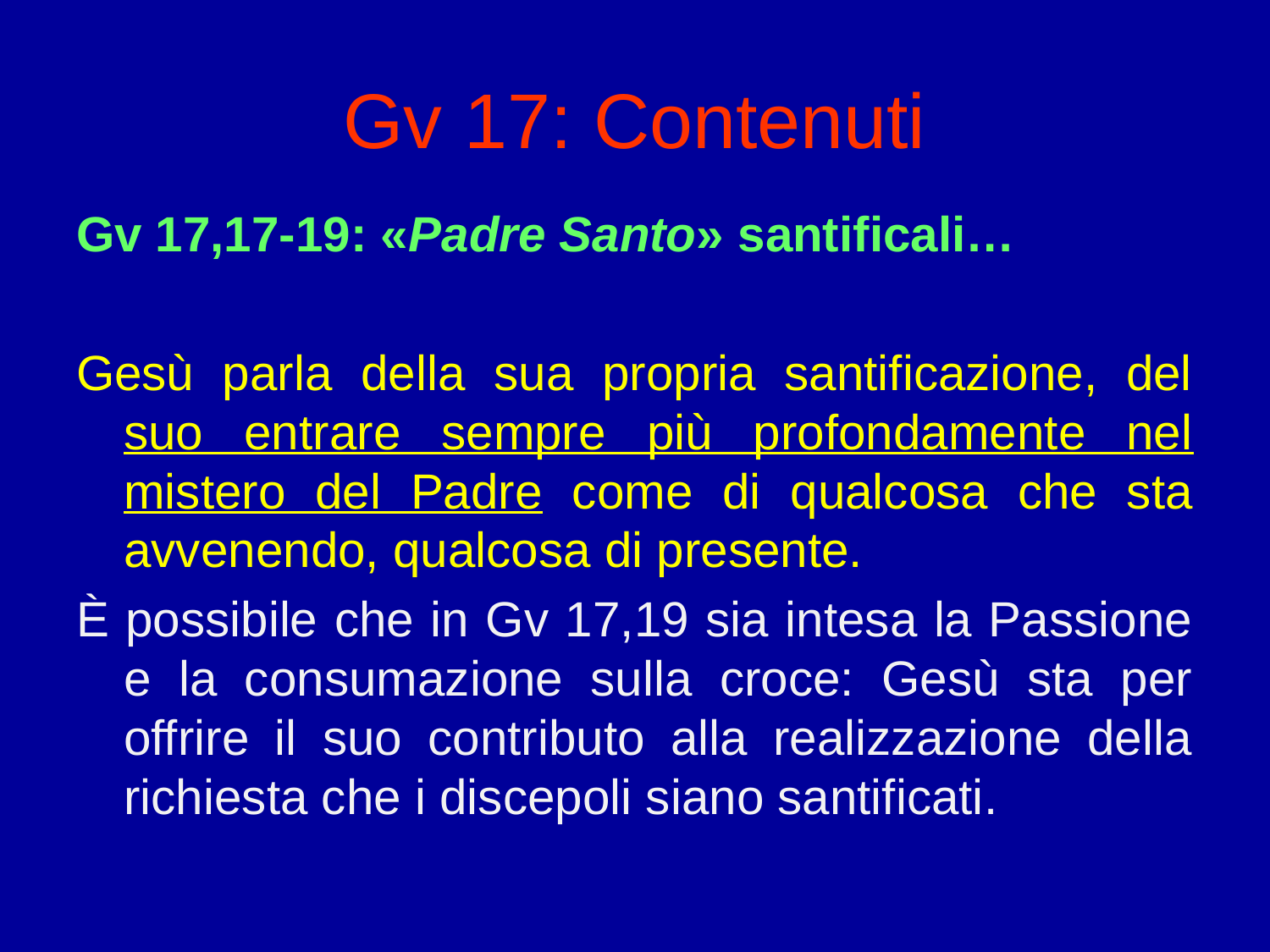

# Gv 17: Contenuti
Gv 17,17-19: «Padre Santo» santificali…

Gesù parla della sua propria santificazione, del suo entrare sempre più profondamente nel mistero del Padre come di qualcosa che sta avvenendo, qualcosa di presente.
È possibile che in Gv 17,19 sia intesa la Passione e la consumazione sulla croce: Gesù sta per offrire il suo contributo alla realizzazione della richiesta che i discepoli siano santificati.